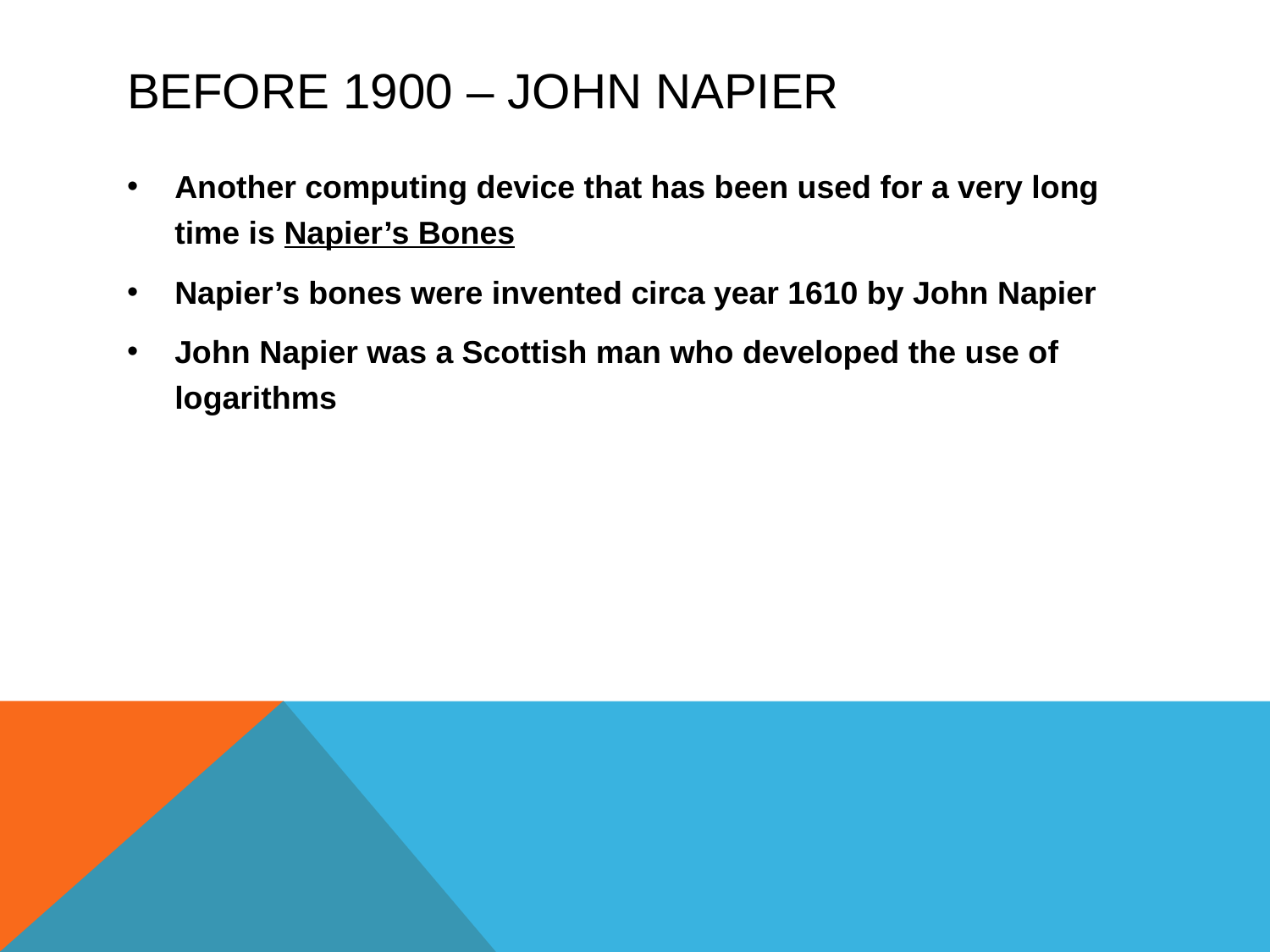

# Before 1900 – John Napier
Another computing device that has been used for a very long time is Napier’s Bones
Napier’s bones were invented circa year 1610 by John Napier
John Napier was a Scottish man who developed the use of logarithms